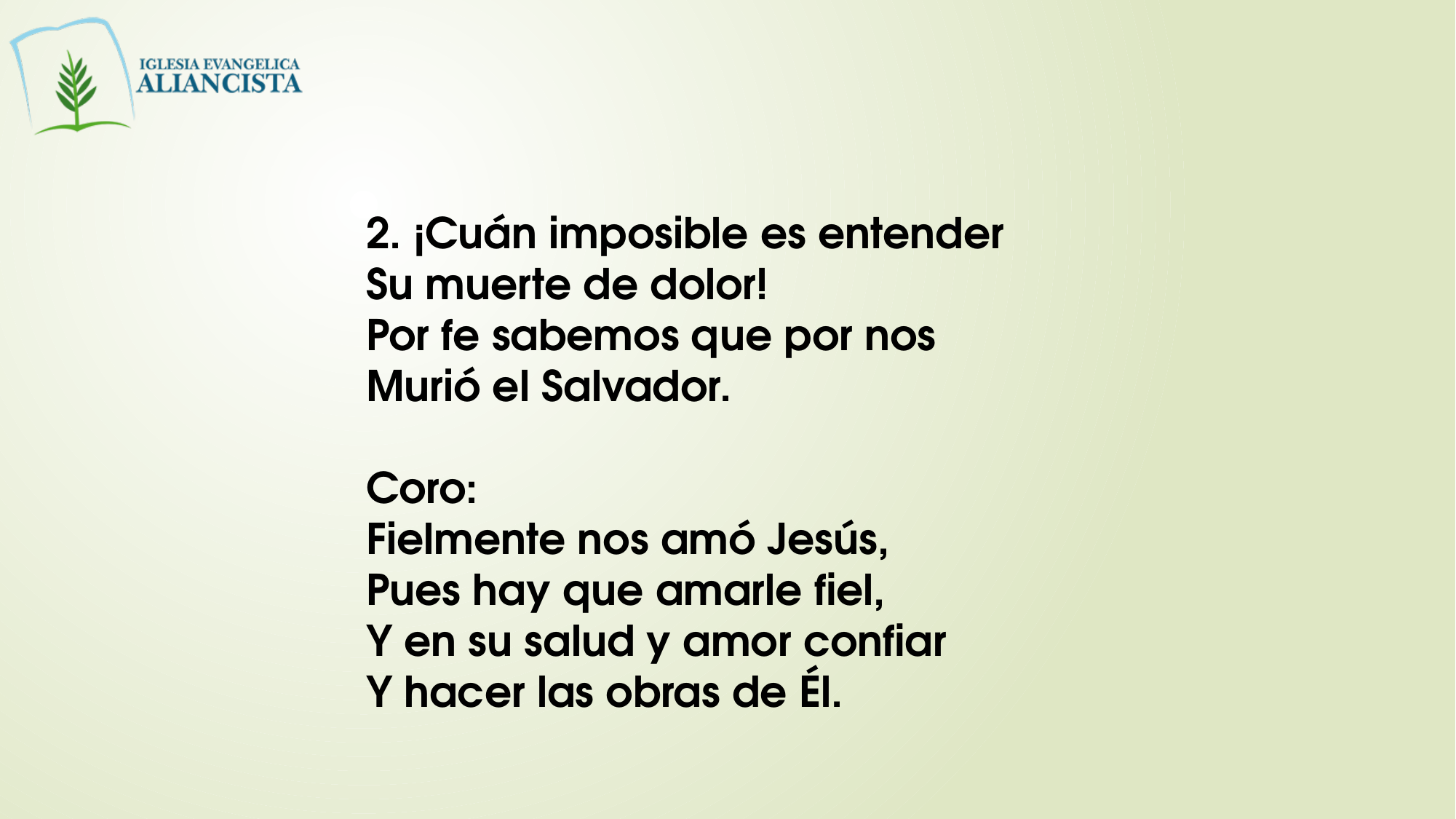

2. ¡Cuán imposible es entender
Su muerte de dolor!
Por fe sabemos que por nos
Murió el Salvador.

Coro:
Fielmente nos amó Jesús,
Pues hay que amarle fiel,
Y en su salud y amor confiar
Y hacer las obras de Él.